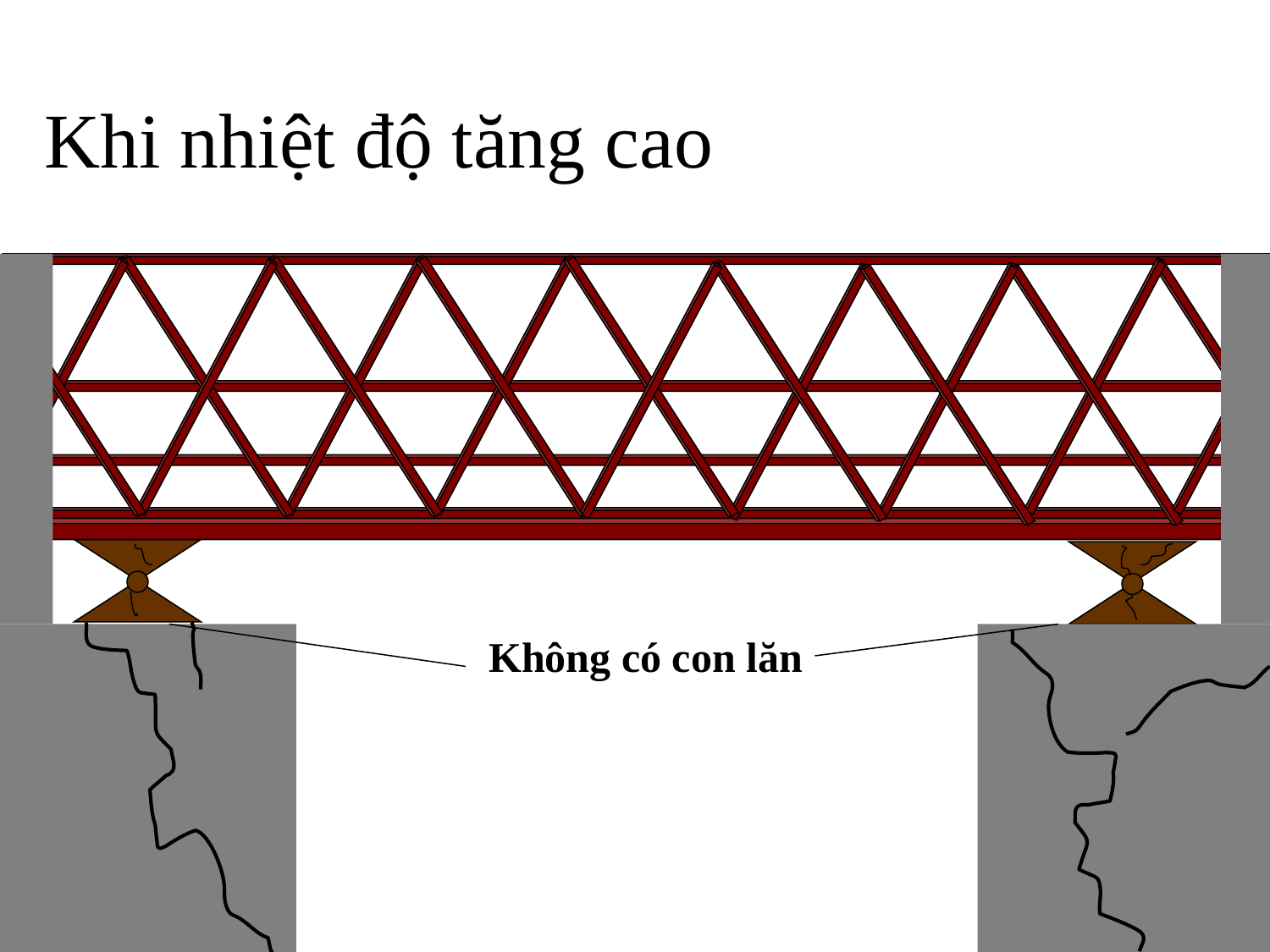

Khi nhiệt độ tăng cao

Không có con lăn